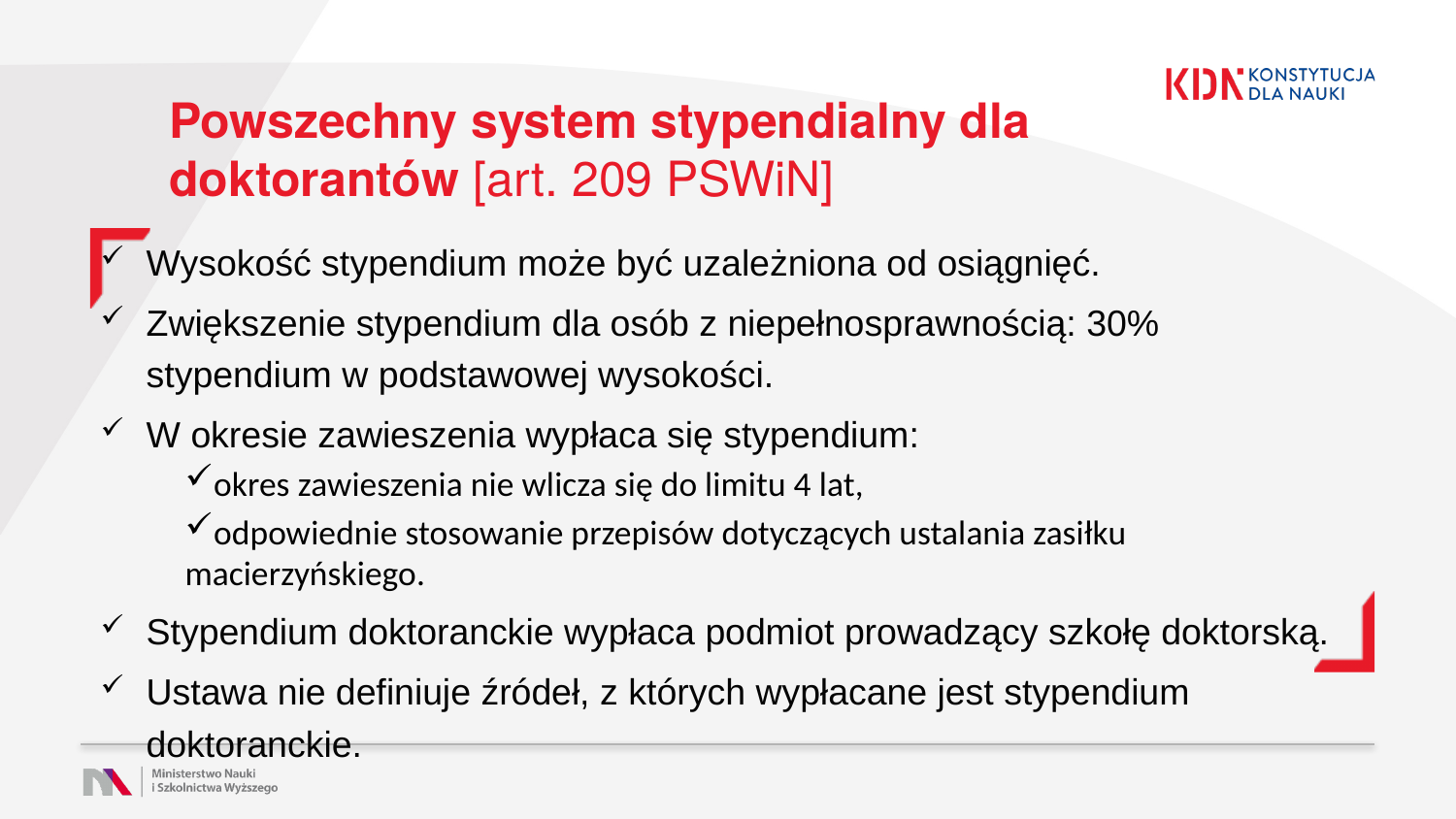

# Powszechny system stypendialny dla doktorantów [art. 209 PSWiN]
Wysokość stypendium może być uzależniona od osiągnięć.
Zwiększenie stypendium dla osób z niepełnosprawnością: 30% stypendium w podstawowej wysokości.
W okresie zawieszenia wypłaca się stypendium:
okres zawieszenia nie wlicza się do limitu 4 lat,
odpowiednie stosowanie przepisów dotyczących ustalania zasiłku macierzyńskiego.
Stypendium doktoranckie wypłaca podmiot prowadzący szkołę doktorską.
Ustawa nie definiuje źródeł, z których wypłacane jest stypendium doktoranckie.